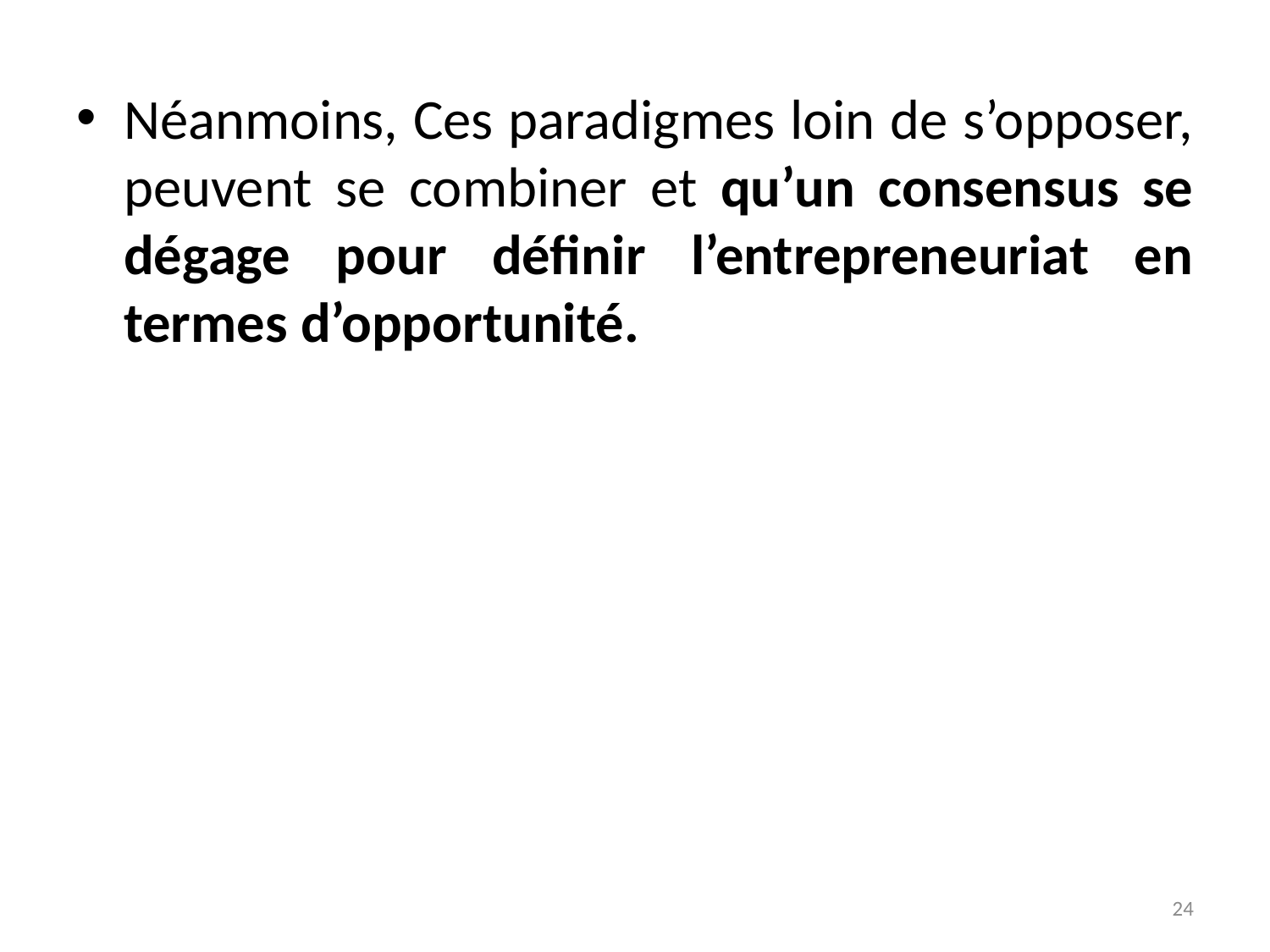

Néanmoins, Ces paradigmes loin de s’opposer, peuvent se combiner et qu’un consensus se dégage pour définir l’entrepreneuriat en termes d’opportunité.
24